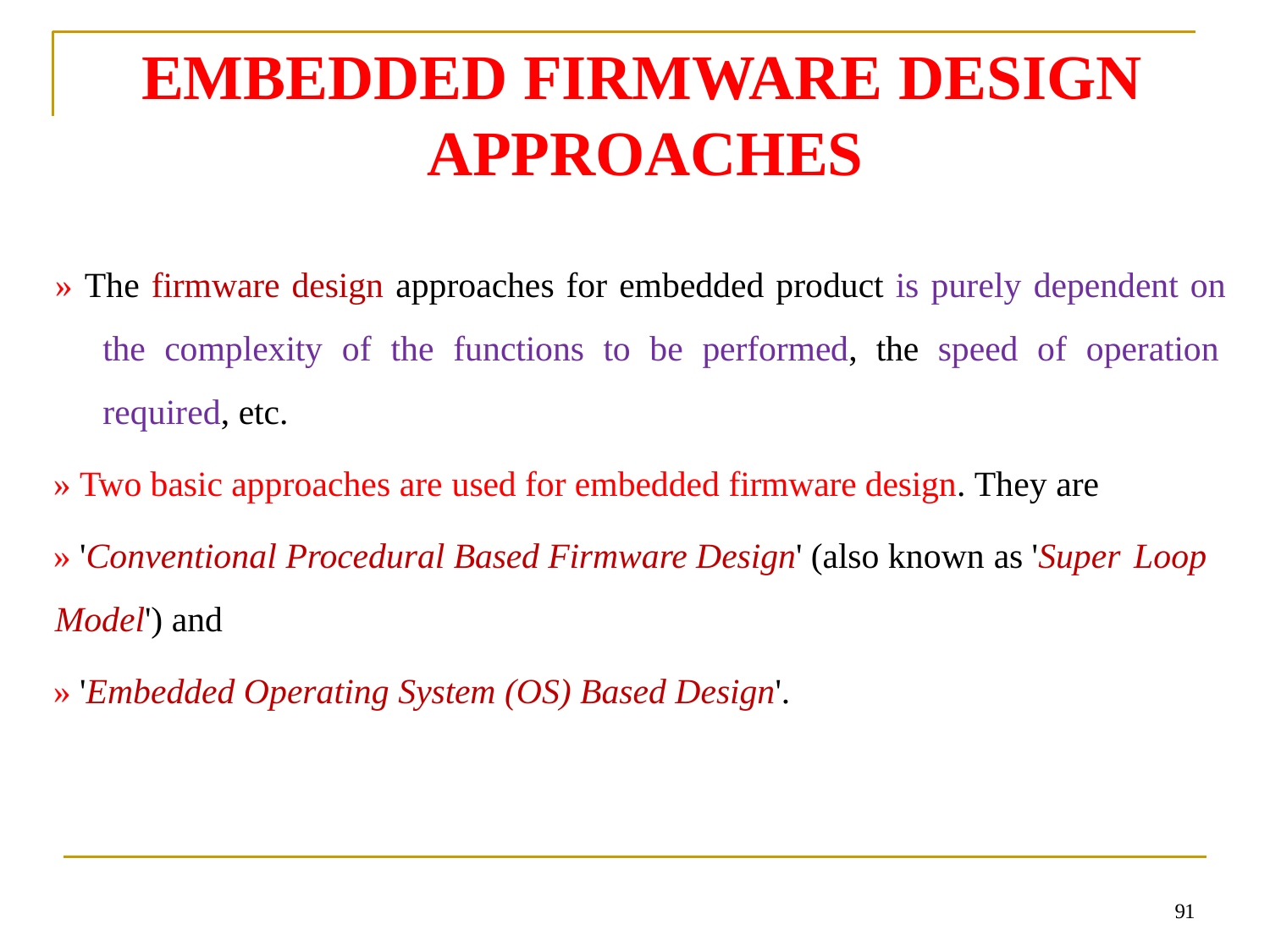

# EMBEDDED FIRMWARE DESIGN  APPROACHES
» The firmware design approaches for embedded product is purely dependent on  the complexity of the functions to be performed, the speed of operation  required, etc.
» Two basic approaches are used for embedded firmware design. They are
» 'Conventional Procedural Based Firmware Design' (also known as 'Super Loop
Model') and
» 'Embedded Operating System (OS) Based Design'.

91